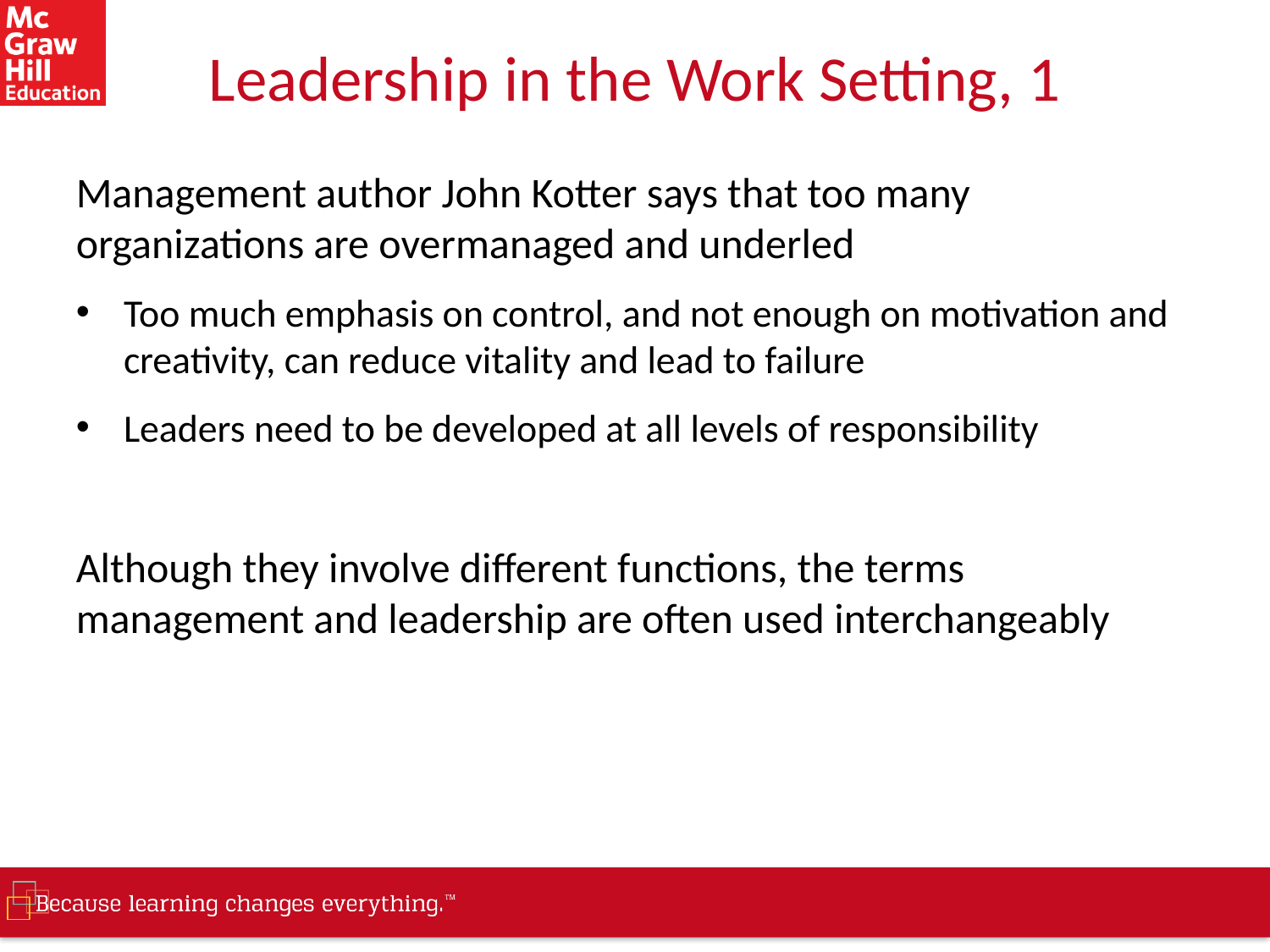

# Leadership in the Work Setting, 1
Management author John Kotter says that too many organizations are overmanaged and underled
Too much emphasis on control, and not enough on motivation and creativity, can reduce vitality and lead to failure
Leaders need to be developed at all levels of responsibility

Although they involve different functions, the terms management and leadership are often used interchangeably